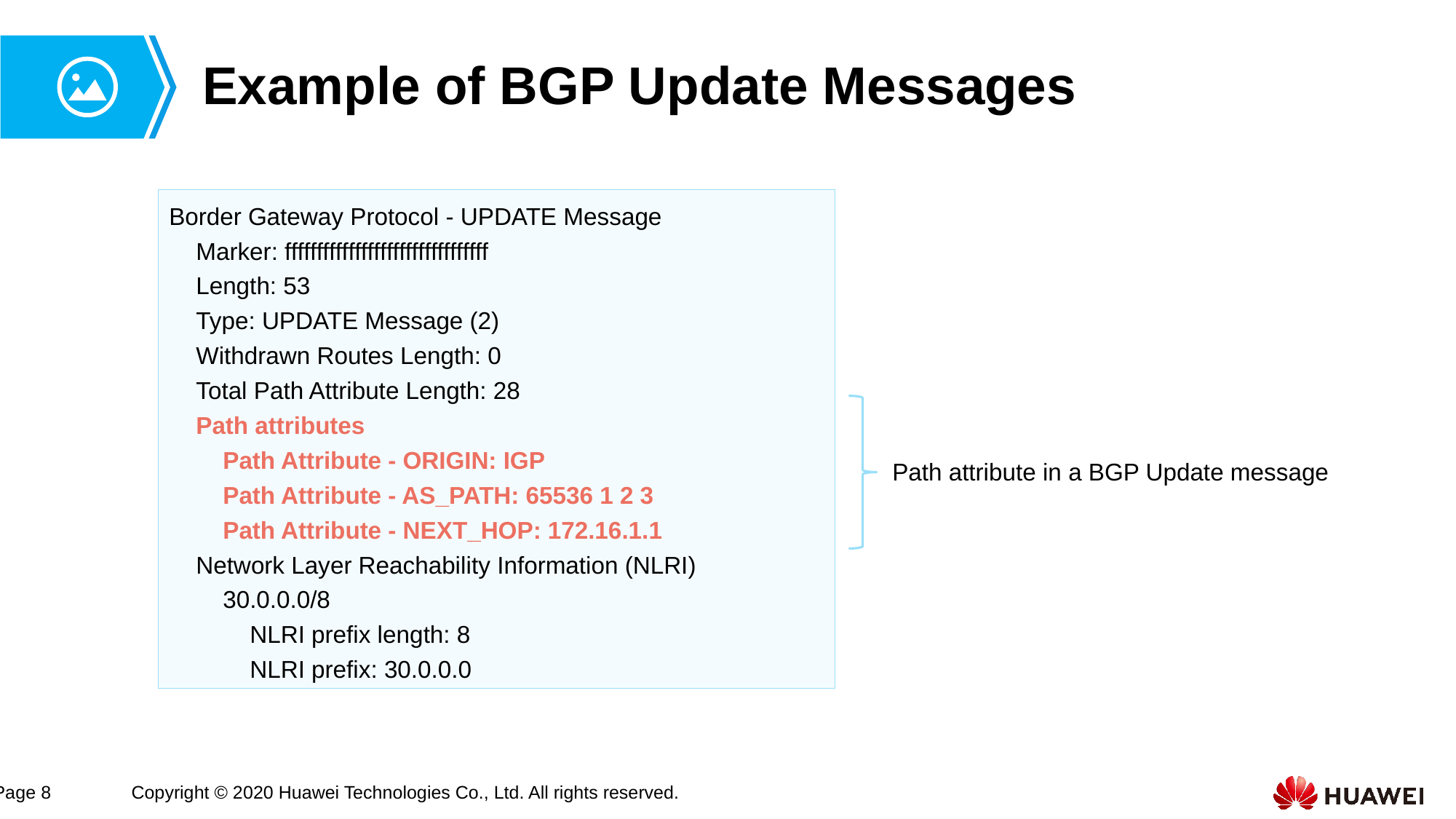

# Example of BGP Update Messages
Border Gateway Protocol - UPDATE Message
    Marker: ffffffffffffffffffffffffffffffff
    Length: 53
    Type: UPDATE Message (2)
    Withdrawn Routes Length: 0
    Total Path Attribute Length: 28
    Path attributes
        Path Attribute - ORIGIN: IGP
        Path Attribute - AS_PATH: 65536 1 2 3
        Path Attribute - NEXT_HOP: 172.16.1.1
    Network Layer Reachability Information (NLRI)
        30.0.0.0/8
            NLRI prefix length: 8
            NLRI prefix: 30.0.0.0

Path attribute in a BGP Update message